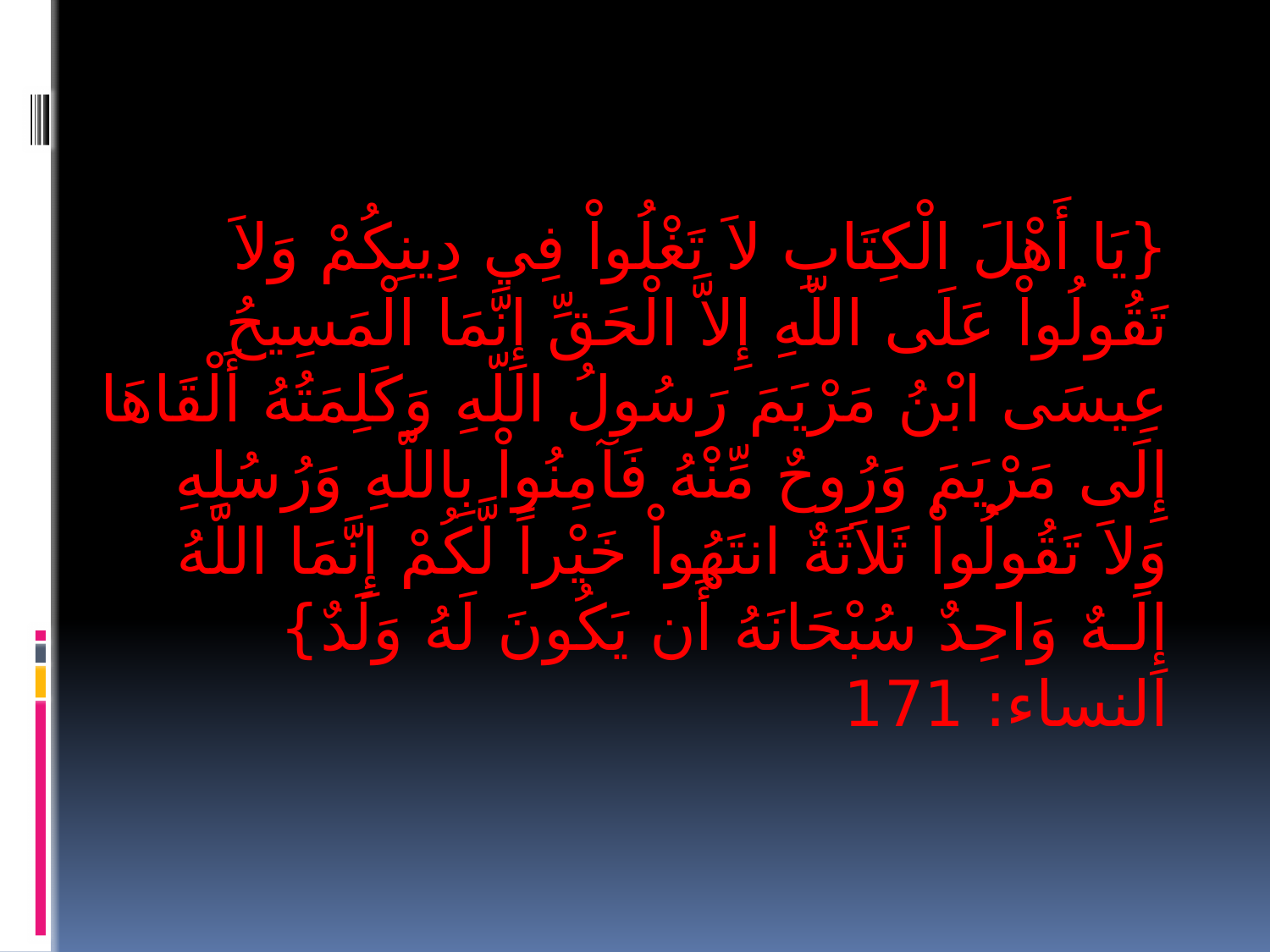

{يَا أَهْلَ الْكِتَابِ لاَ تَغْلُواْ فِي دِينِكُمْ وَلاَ تَقُولُواْ عَلَى اللّهِ إِلاَّ الْحَقِّ إِنَّمَا الْمَسِيحُ عِيسَى ابْنُ مَرْيَمَ رَسُولُ اللّهِ وَكَلِمَتُهُ أَلْقَاهَا إِلَى مَرْيَمَ وَرُوحٌ مِّنْهُ فَآمِنُواْ بِاللّهِ وَرُسُلِهِ وَلاَ تَقُولُواْ ثَلاَثَةٌ انتَهُواْ خَيْراً لَّكُمْ إِنَّمَا اللّهُ إِلَـهٌ وَاحِدٌ سُبْحَانَهُ أَن يَكُونَ لَهُ وَلَدٌ} النساء: 171